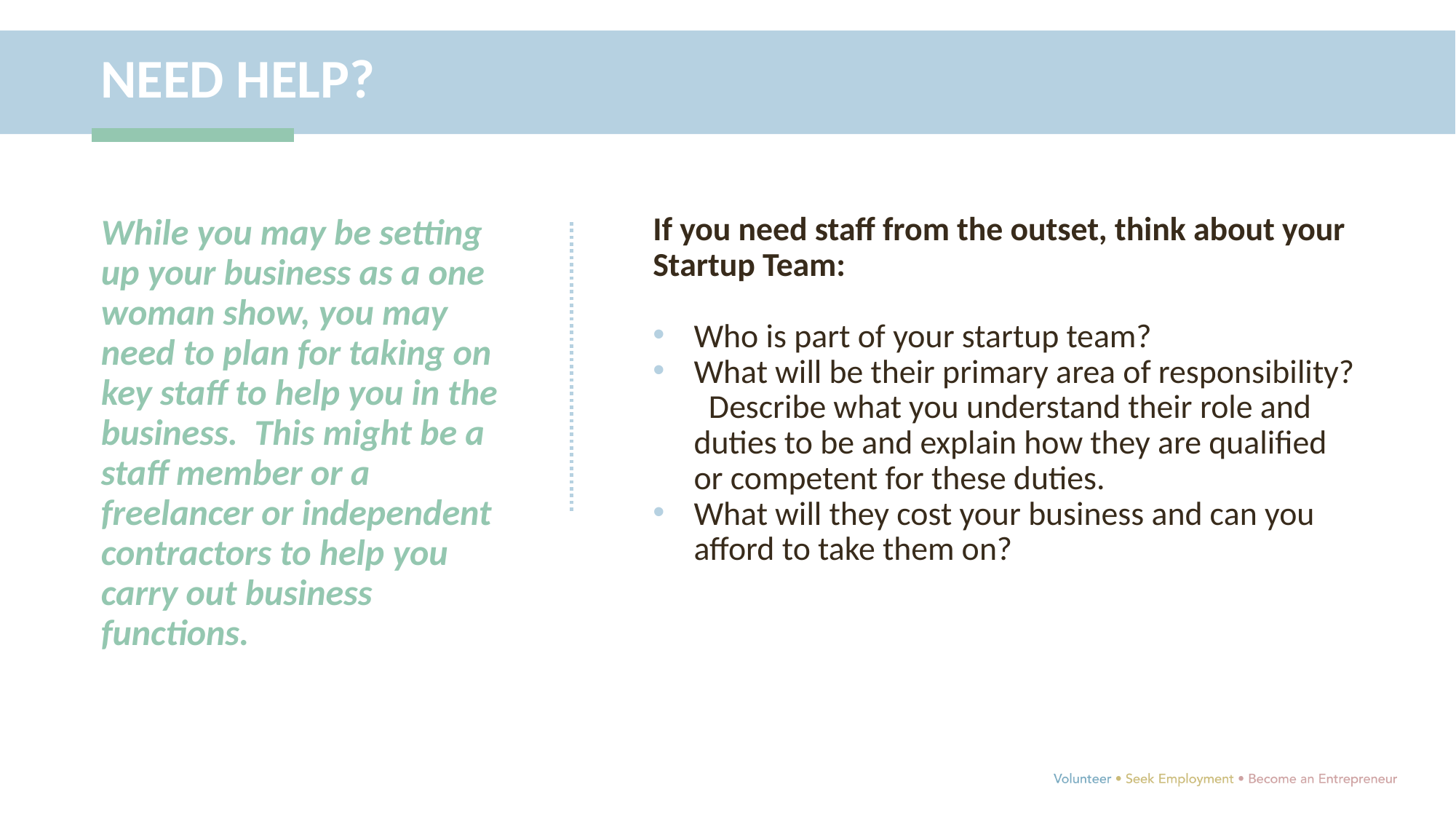

NEED HELP?
While you may be setting up your business as a one woman show, you may need to plan for taking on key staff to help you in the business.  This might be a staff member or a freelancer or independent contractors to help you carry out business functions.

If you need staff from the outset, think about your Startup Team:

Who is part of your startup team?
What will be their primary area of responsibility?   Describe what you understand their role and duties to be and explain how they are qualified or competent for these duties.
What will they cost your business and can you afford to take them on?